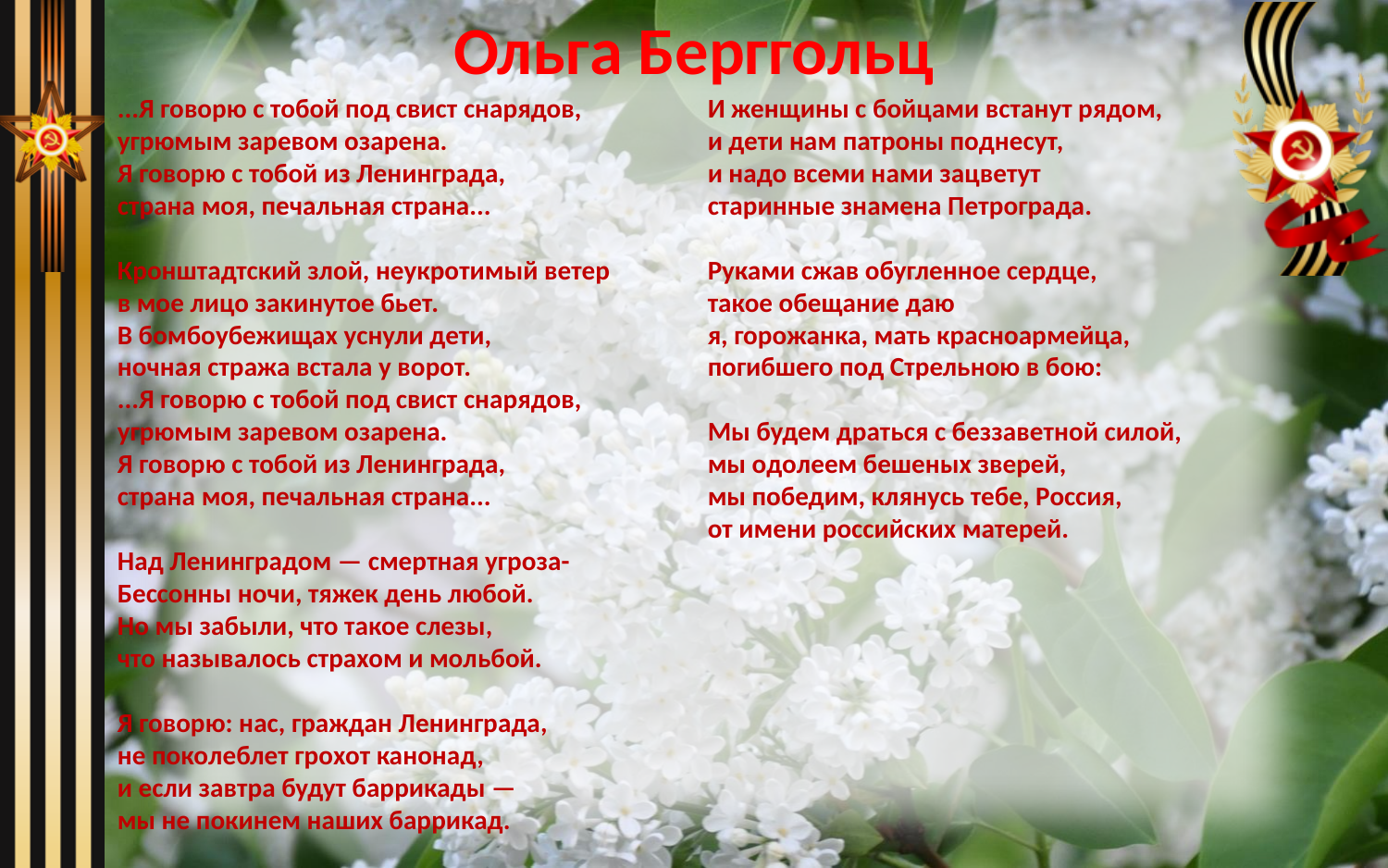

# Ольга Берггольц
...Я говорю с тобой под свист снарядов,
угрюмым заревом озарена.
Я говорю с тобой из Ленинграда,
страна моя, печальная страна...
Кронштадтский злой, неукротимый ветер
в мое лицо закинутое бьет.
В бомбоубежищах уснули дети,
ночная стража встала у ворот.
...Я говорю с тобой под свист снарядов,
угрюмым заревом озарена.
Я говорю с тобой из Ленинграда,
страна моя, печальная страна...
Над Ленинградом — смертная угроза-
Бессонны ночи, тяжек день любой.
Но мы забыли, что такое слезы,
что называлось страхом и мольбой.

Я говорю: нас, граждан Ленинграда,
не поколеблет грохот канонад,
и если завтра будут баррикады —
мы не покинем наших баррикад.
.
И женщины с бойцами встанут рядом,
и дети нам патроны поднесут,
и надо всеми нами зацветут
старинные знамена Петрограда.
Руками сжав обугленное сердце,
такое обещание даю
я, горожанка, мать красноармейца,
погибшего под Стрельною в бою:
Мы будем драться с беззаветной силой,
мы одолеем бешеных зверей,
мы победим, клянусь тебе, Россия,
от имени российских матерей.